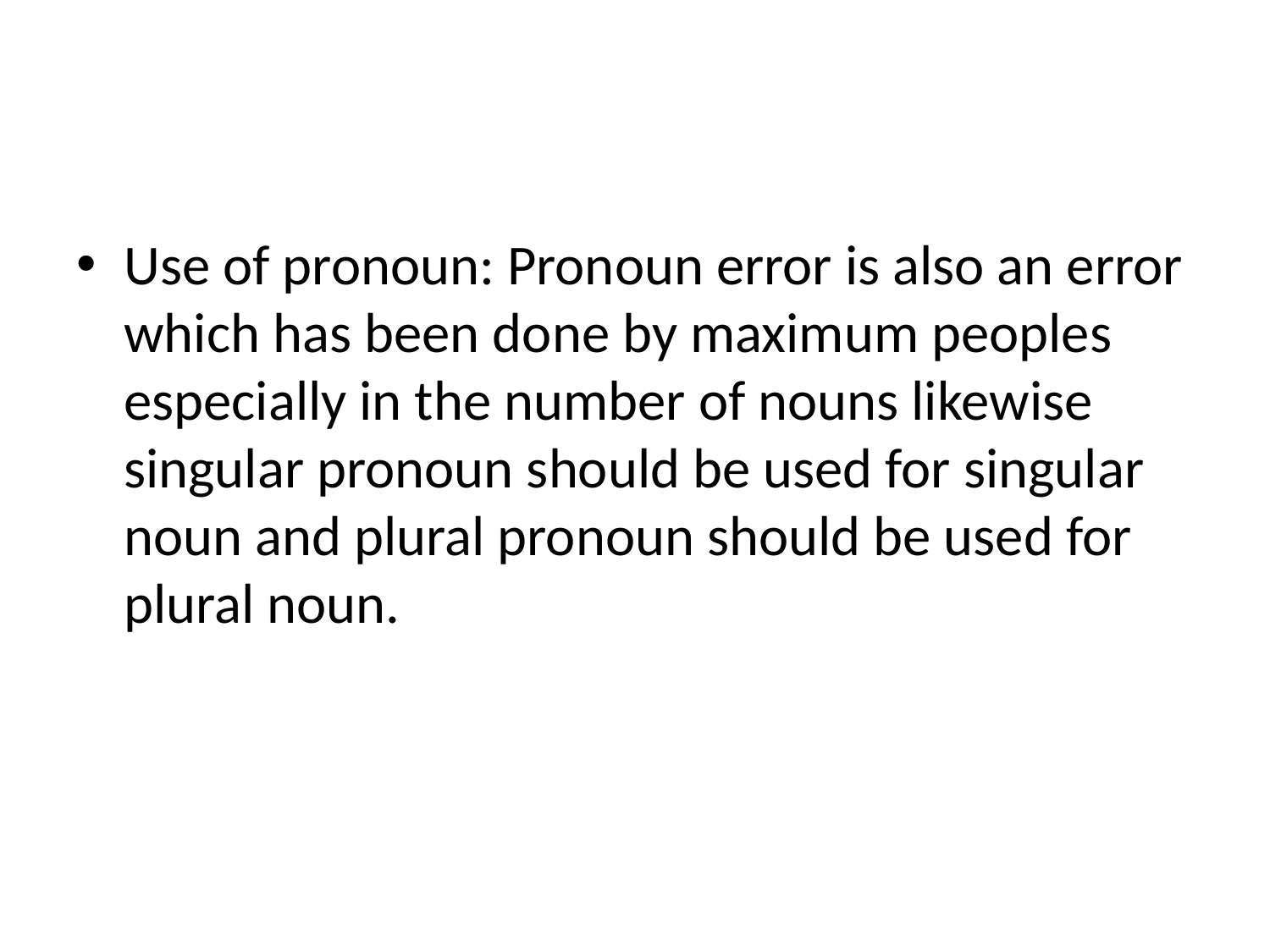

Use of pronoun: Pronoun error is also an error which has been done by maximum peoples especially in the number of nouns likewise singular pronoun should be used for singular noun and plural pronoun should be used for plural noun.